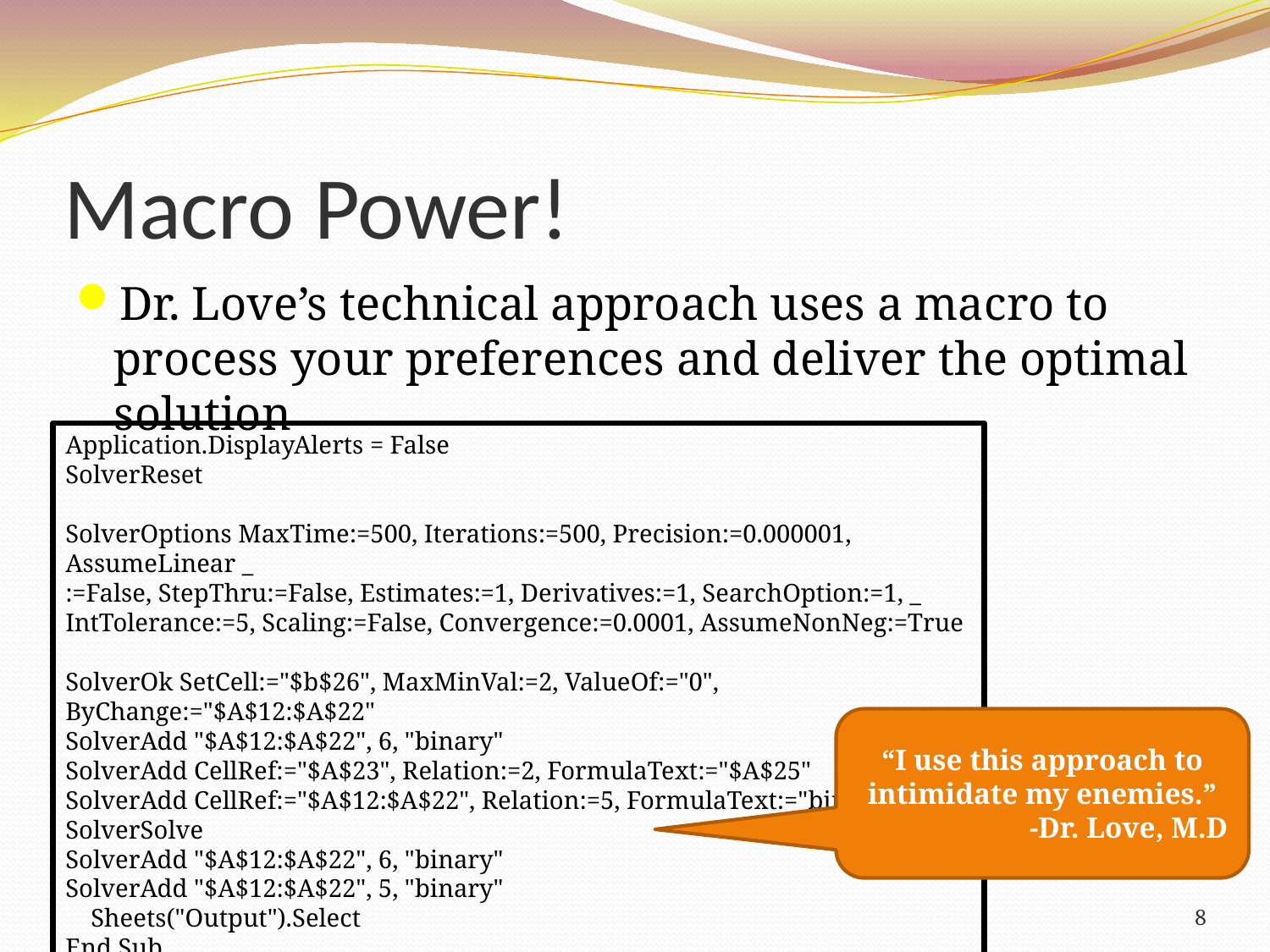

# Macro Power!
Dr. Love’s technical approach uses a macro to process your preferences and deliver the optimal solution
Application.DisplayAlerts = False
SolverReset

SolverOptions MaxTime:=500, Iterations:=500, Precision:=0.000001, AssumeLinear _
:=False, StepThru:=False, Estimates:=1, Derivatives:=1, SearchOption:=1, _
IntTolerance:=5, Scaling:=False, Convergence:=0.0001, AssumeNonNeg:=True

SolverOk SetCell:="$b$26", MaxMinVal:=2, ValueOf:="0", ByChange:="$A$12:$A$22"
SolverAdd "$A$12:$A$22", 6, "binary"
SolverAdd CellRef:="$A$23", Relation:=2, FormulaText:="$A$25"
SolverAdd CellRef:="$A$12:$A$22", Relation:=5, FormulaText:="binary"
SolverSolve
SolverAdd "$A$12:$A$22", 6, "binary"
SolverAdd "$A$12:$A$22", 5, "binary"
    Sheets("Output").Select
End Sub
“I use this approach to intimidate my enemies.”
-Dr. Love, M.D
8